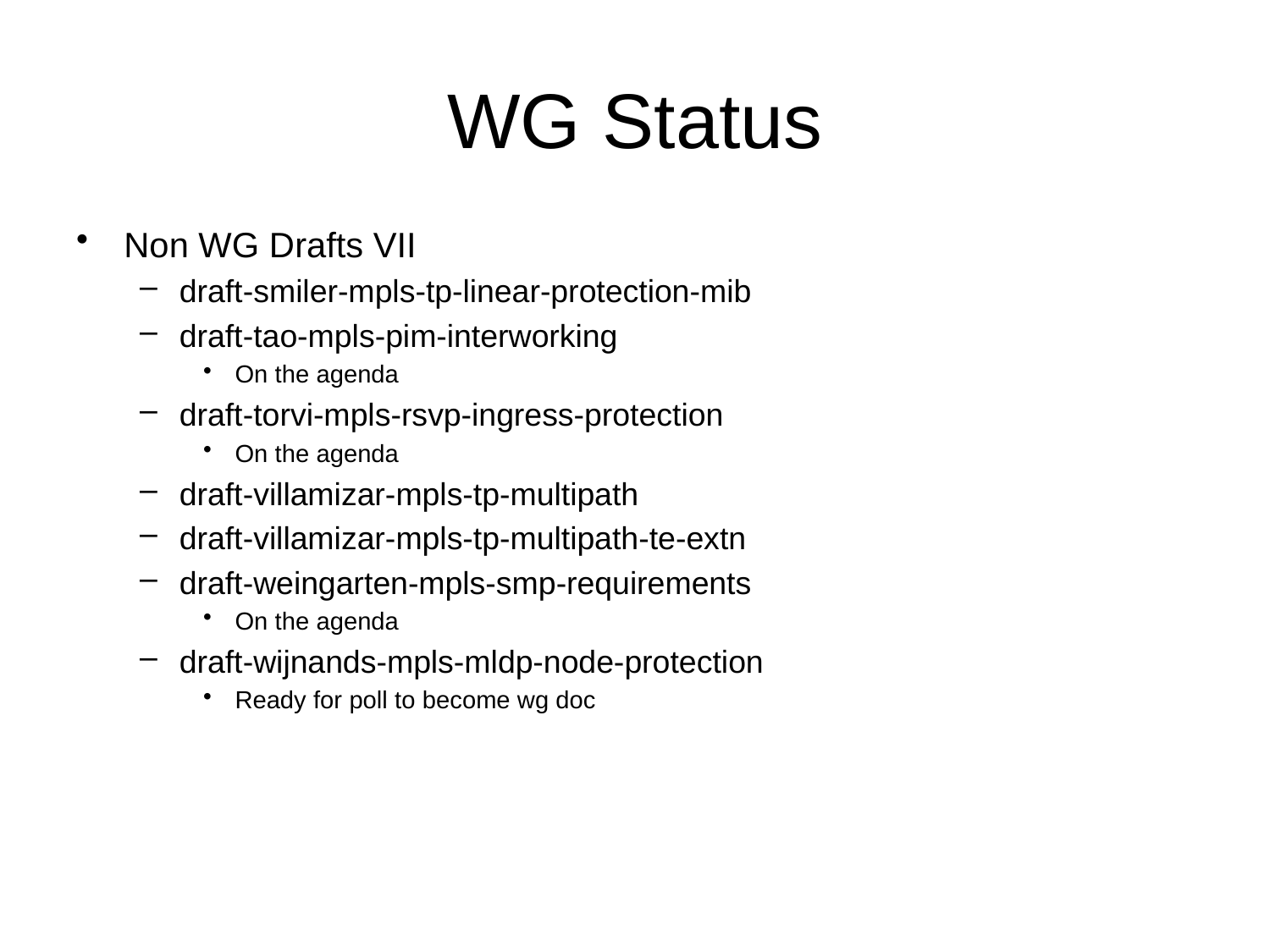

WG Status
Non WG Drafts VII
draft-smiler-mpls-tp-linear-protection-mib
draft-tao-mpls-pim-interworking
On the agenda
draft-torvi-mpls-rsvp-ingress-protection
On the agenda
draft-villamizar-mpls-tp-multipath
draft-villamizar-mpls-tp-multipath-te-extn
draft-weingarten-mpls-smp-requirements
On the agenda
draft-wijnands-mpls-mldp-node-protection
Ready for poll to become wg doc